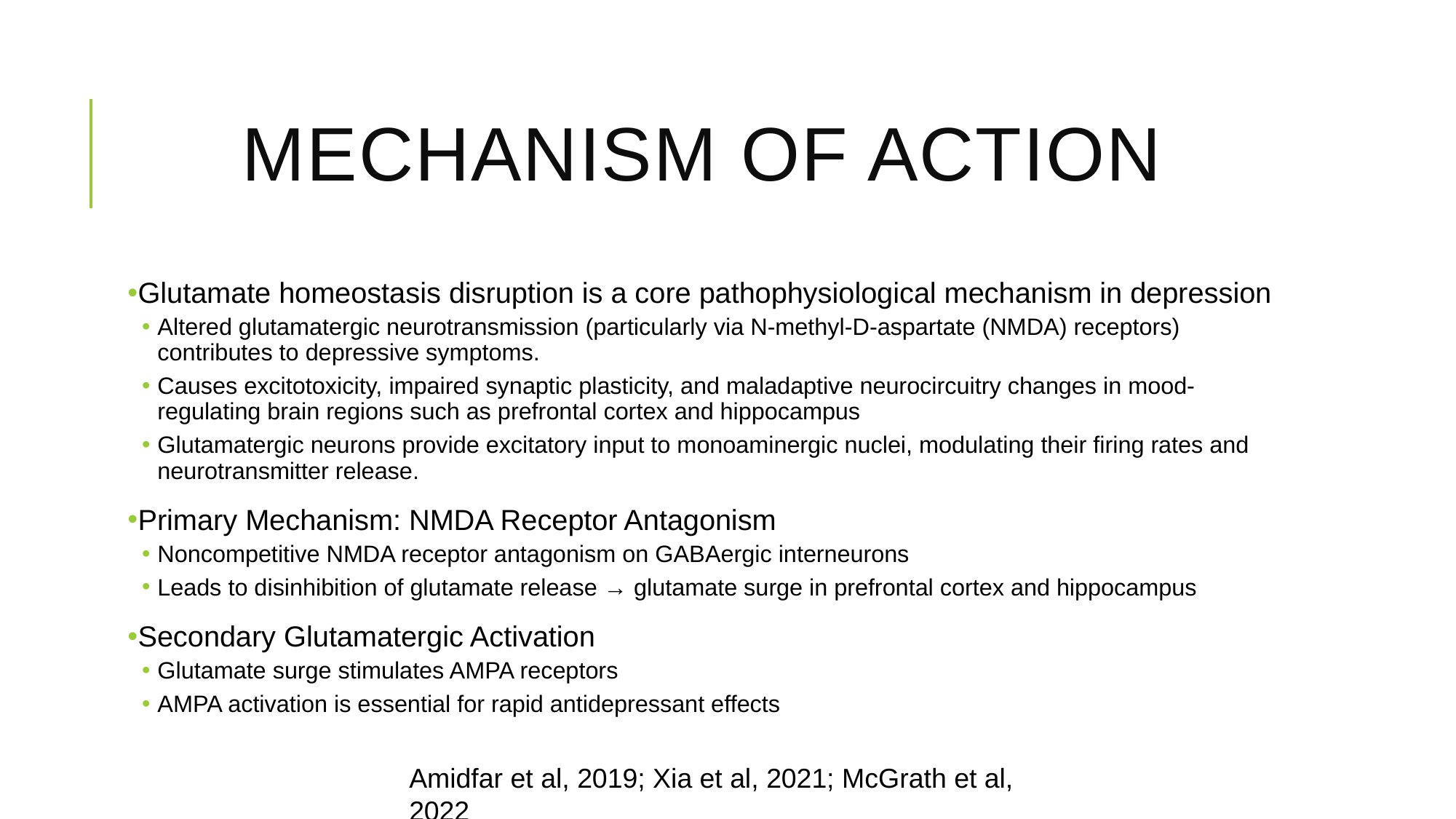

# Mechanism of action
Glutamate homeostasis disruption is a core pathophysiological mechanism in depression
Altered glutamatergic neurotransmission (particularly via N-methyl-D-aspartate (NMDA) receptors) contributes to depressive symptoms.
Causes excitotoxicity, impaired synaptic plasticity, and maladaptive neurocircuitry changes in mood-regulating brain regions such as prefrontal cortex and hippocampus
Glutamatergic neurons provide excitatory input to monoaminergic nuclei, modulating their firing rates and neurotransmitter release.
Primary Mechanism: NMDA Receptor Antagonism
Noncompetitive NMDA receptor antagonism on GABAergic interneurons
Leads to disinhibition of glutamate release → glutamate surge in prefrontal cortex and hippocampus
Secondary Glutamatergic Activation
Glutamate surge stimulates AMPA receptors
AMPA activation is essential for rapid antidepressant effects
Amidfar et al, 2019; Xia et al, 2021; McGrath et al, 2022